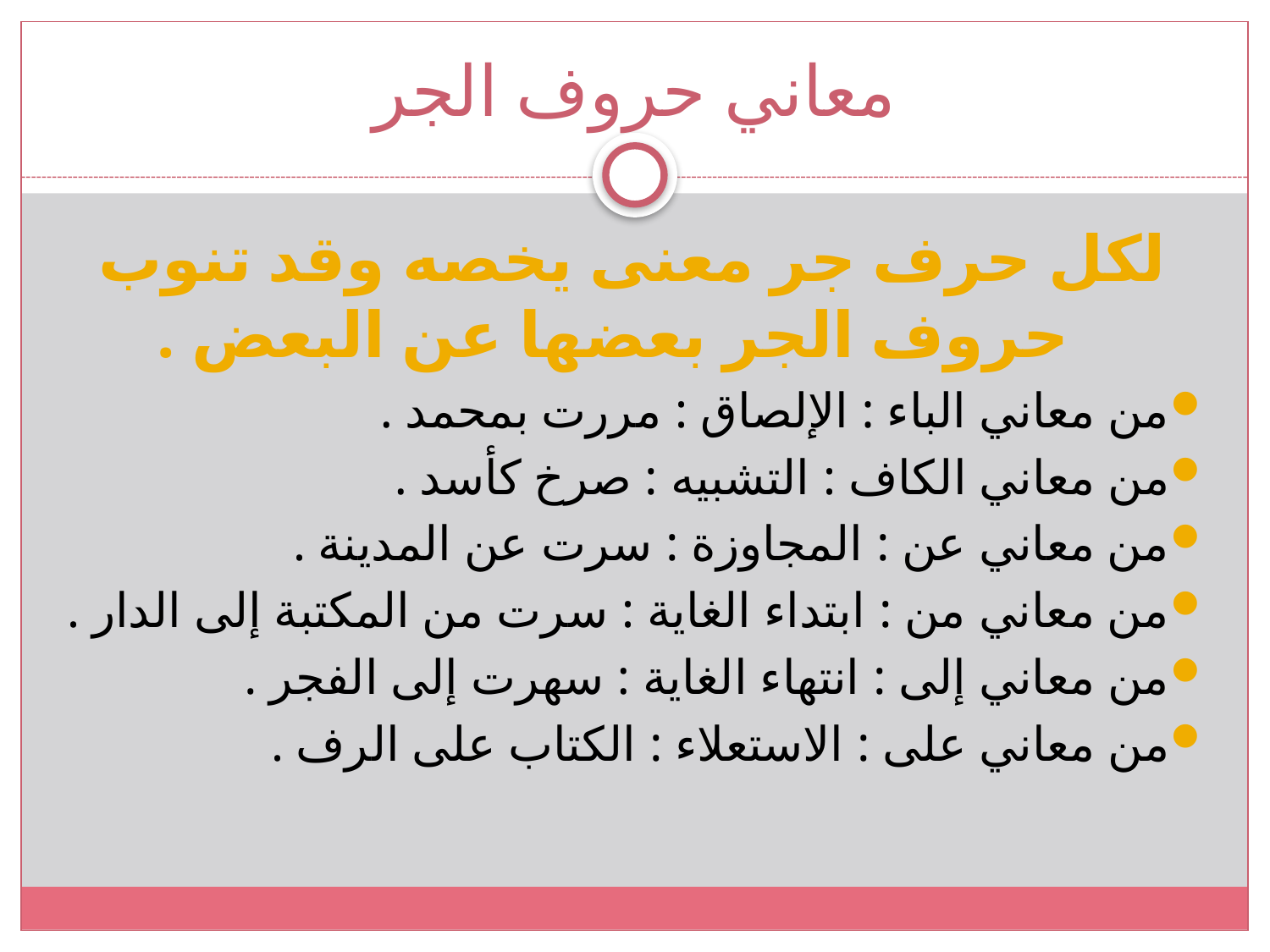

# معاني حروف الجر
لكل حرف جر معنى يخصه وقد تنوب حروف الجر بعضها عن البعض .
من معاني الباء : الإلصاق : مررت بمحمد .
من معاني الكاف : التشبيه : صرخ كأسد .
من معاني عن : المجاوزة : سرت عن المدينة .
من معاني من : ابتداء الغاية : سرت من المكتبة إلى الدار .
من معاني إلى : انتهاء الغاية : سهرت إلى الفجر .
من معاني على : الاستعلاء : الكتاب على الرف .